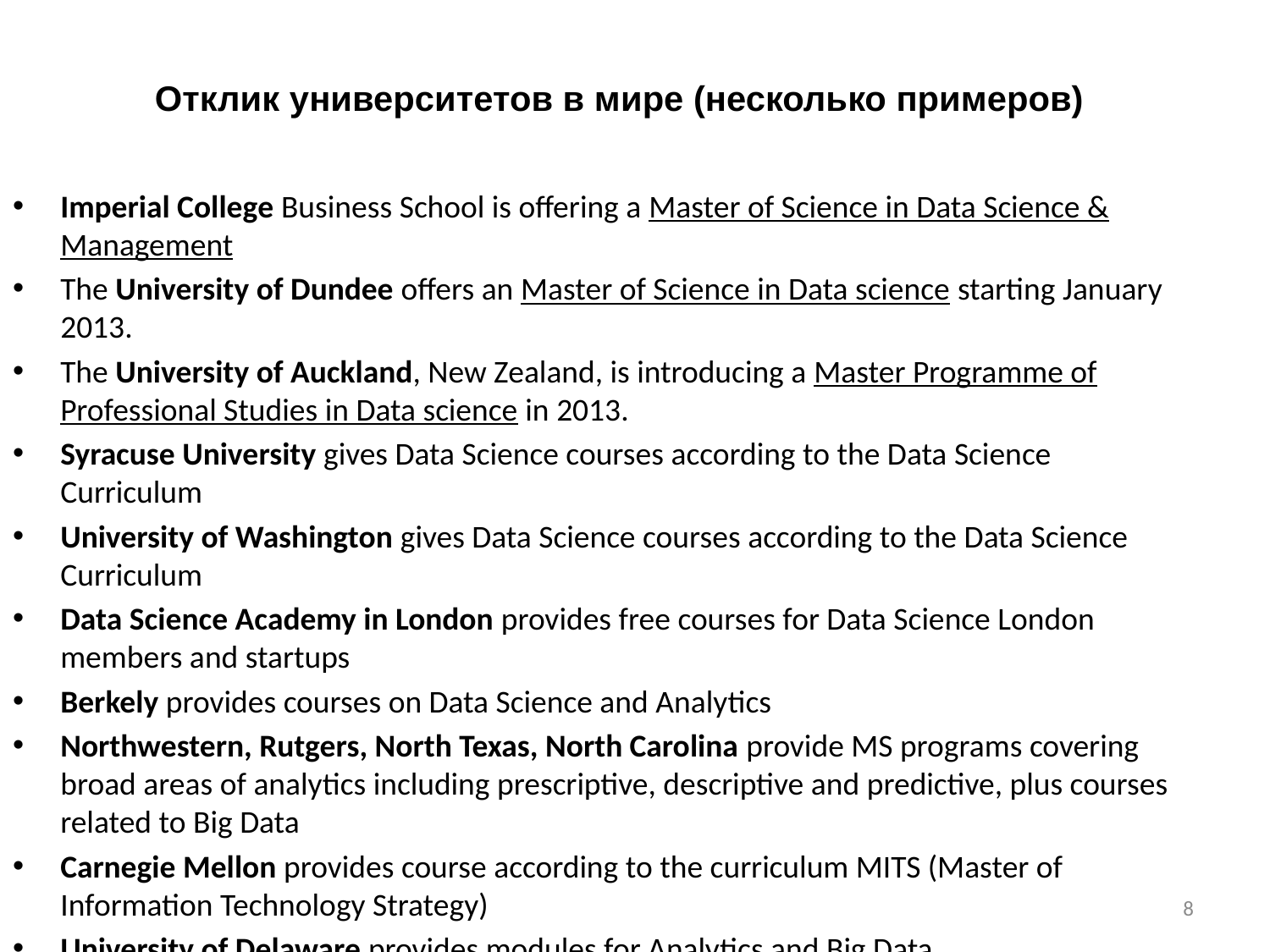

# Отклик университетов в мире (несколько примеров)
Imperial College Business School is offering a Master of Science in Data Science & Management
The University of Dundee offers an Master of Science in Data science starting January 2013.
The University of Auckland, New Zealand, is introducing a Master Programme of Professional Studies in Data science in 2013.
Syracuse University gives Data Science courses according to the Data Science Curriculum
University of Washington gives Data Science courses according to the Data Science Curriculum
Data Science Academy in London provides free courses for Data Science London members and startups
Berkely provides courses on Data Science and Analytics
Northwestern, Rutgers, North Texas, North Carolina provide MS programs covering broad areas of analytics including prescriptive, descriptive and predictive, plus courses related to Big Data
Carnegie Mellon provides course according to the curriculum MITS (Master of Information Technology Strategy)
University of Delaware provides modules for Analytics and Big Data

8